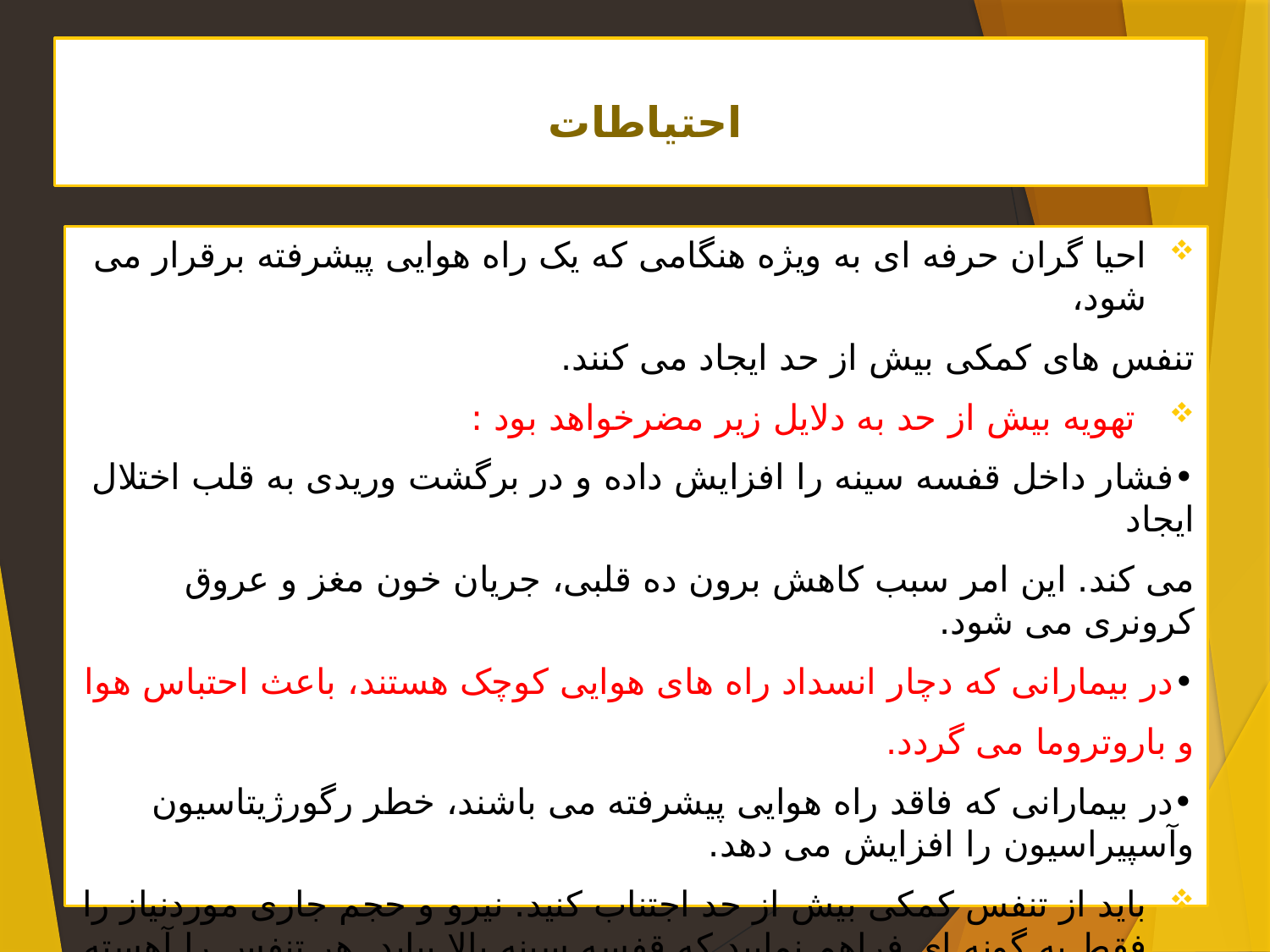

# احتیاطات
احیا گران حرفه ای به ویژه هنگامی که یک راه هوایی پیشرفته برقرار می شود،
تنفس های کمکی بیش از حد ایجاد می کنند.
 تهویه بیش از حد به دلایل زیر مضرخواهد بود :
•فشار داخل قفسه سینه را افزایش داده و در برگشت وریدی به قلب اختلال ایجاد
می کند. این امر سبب کاهش برون ده قلبی، جریان خون مغز و عروق کرونری می شود.
•در بیمارانی که دچار انسداد راه های هوایی کوچک هستند، باعث احتباس هوا
و باروتروما می گردد.
•در بیمارانی که فاقد راه هوایی پیشرفته می باشند، خطر رگورژیتاسیون وآسپیراسیون را افزایش می دهد.
باید از تنفس کمکی بیش از حد اجتناب کنید. نیرو و حجم جاری موردنیاز را فقط به گونه ای فراهم نمایید که قفسه سینه بالا بیاید. هر تنفس را آهسته بدهید و بالاآمدن قفسه سینه را نگاه کنید.